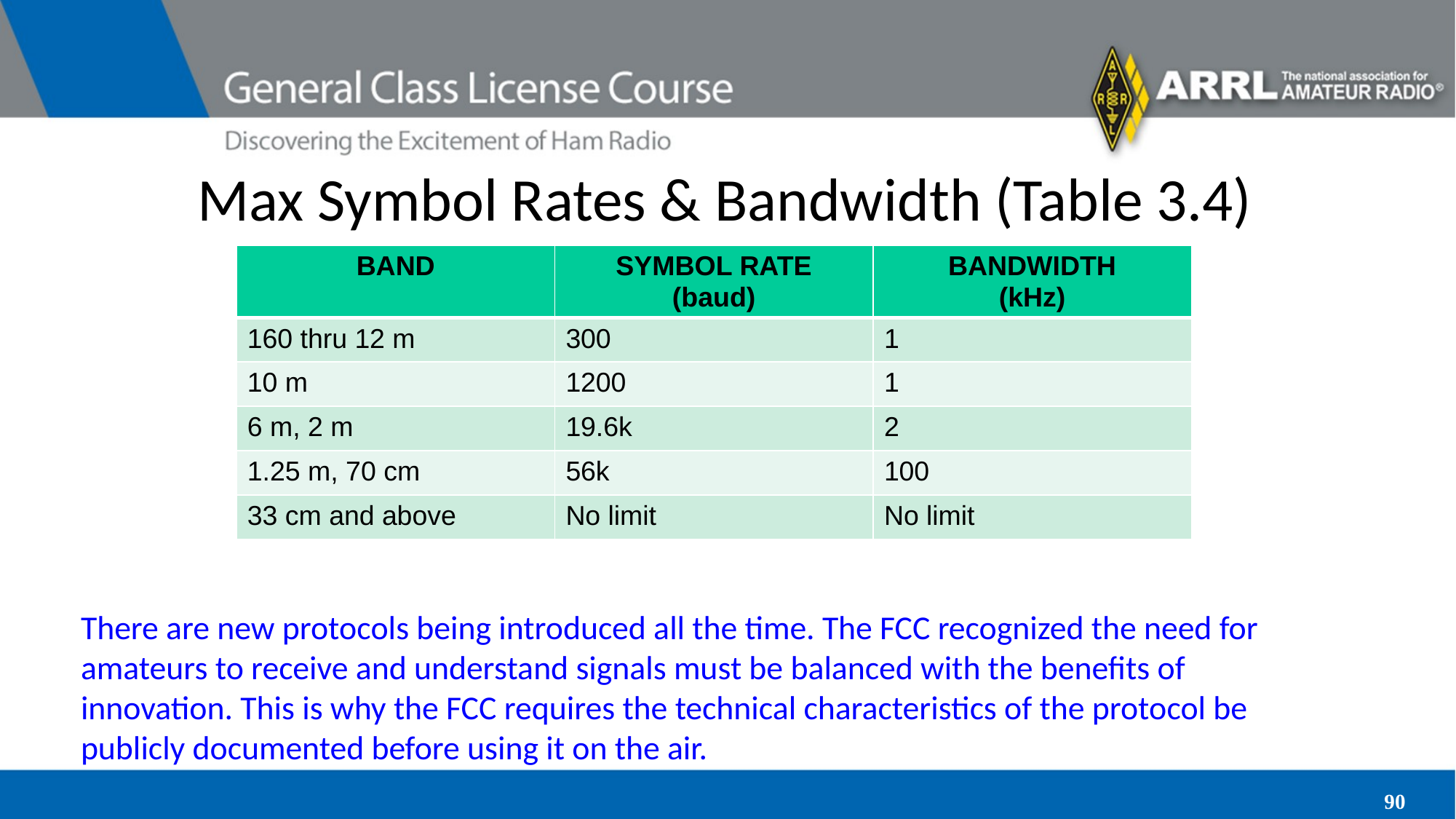

# Max Symbol Rates & Bandwidth (Table 3.4)
| BAND | SYMBOL RATE (baud) | BANDWIDTH (kHz) |
| --- | --- | --- |
| 160 thru 12 m | 300 | 1 |
| 10 m | 1200 | 1 |
| 6 m, 2 m | 19.6k | 2 |
| 1.25 m, 70 cm | 56k | 100 |
| 33 cm and above | No limit | No limit |
There are new protocols being introduced all the time. The FCC recognized the need for amateurs to receive and understand signals must be balanced with the benefits of innovation. This is why the FCC requires the technical characteristics of the protocol be publicly documented before using it on the air.